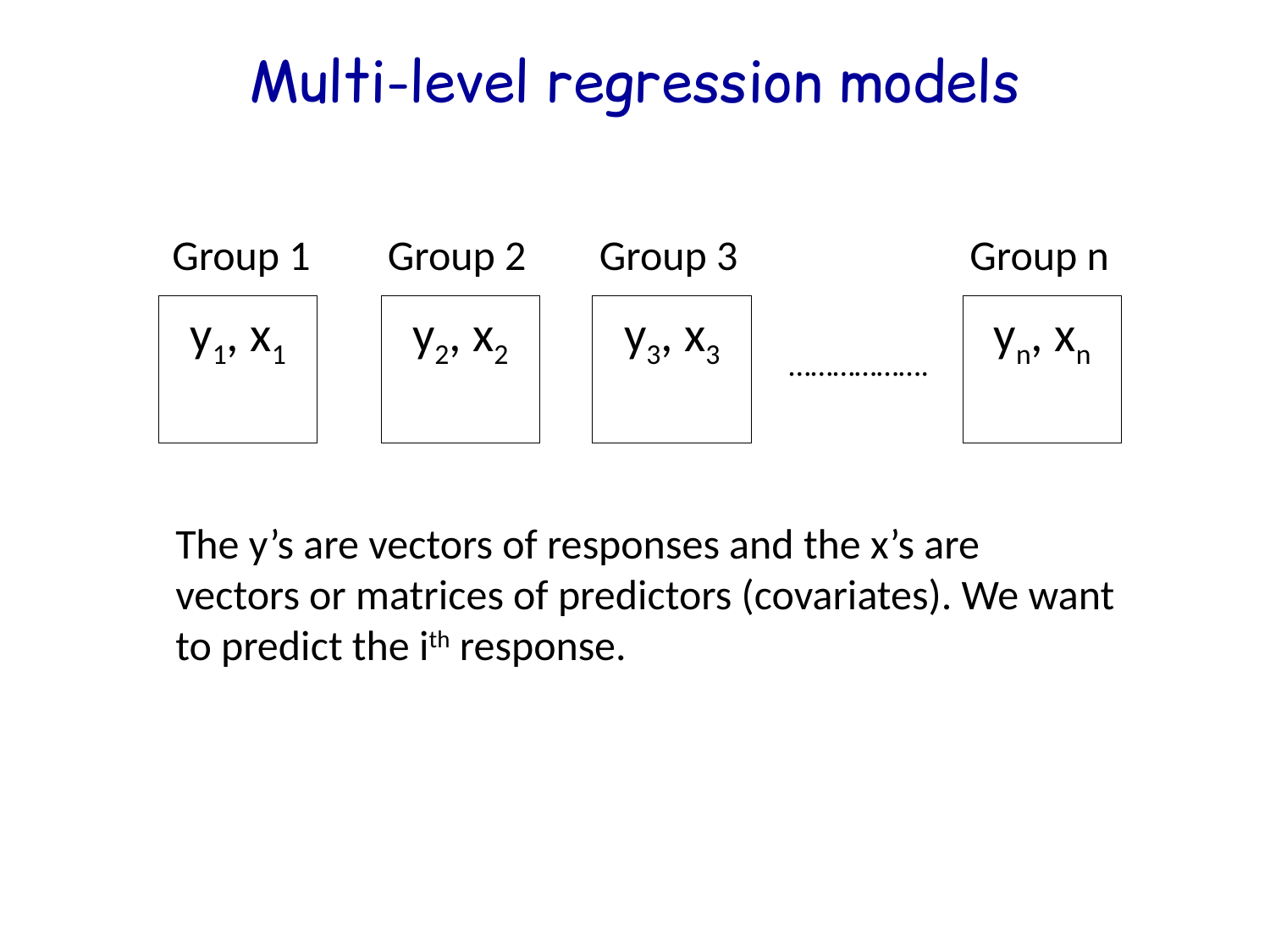

# Multi-level regression models
Group 1
Group 2
Group 3
Group n
y1, x1

y2, x2

y3, x3

yn, xn

……………….
The y’s are vectors of responses and the x’s are
vectors or matrices of predictors (covariates). We want
to predict the ith response.